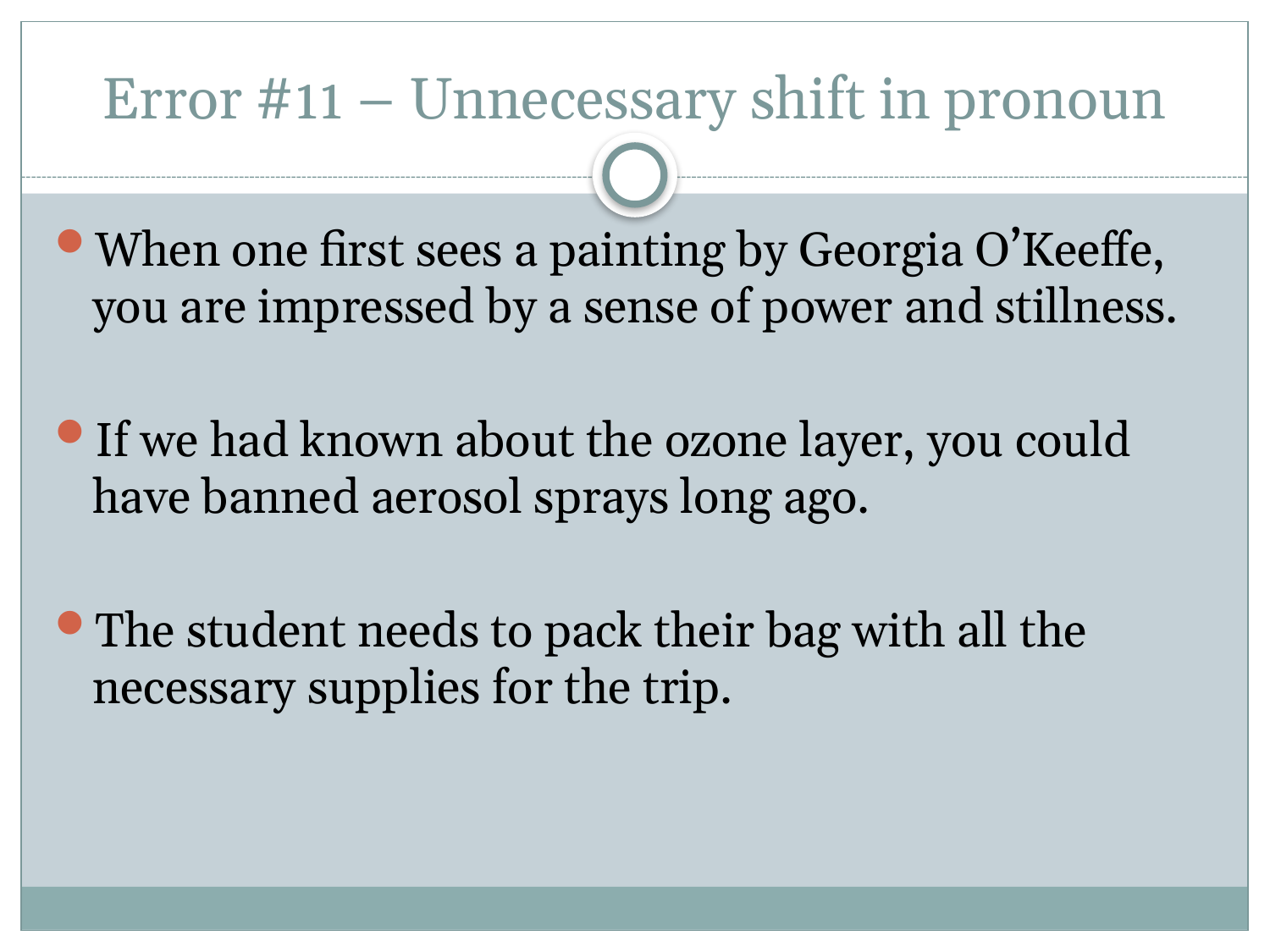

# Error #11 – Unnecessary shift in pronoun
When one first sees a painting by Georgia O’Keeffe, you are impressed by a sense of power and stillness.

If we had known about the ozone layer, you could have banned aerosol sprays long ago.

The student needs to pack their bag with all the necessary supplies for the trip.